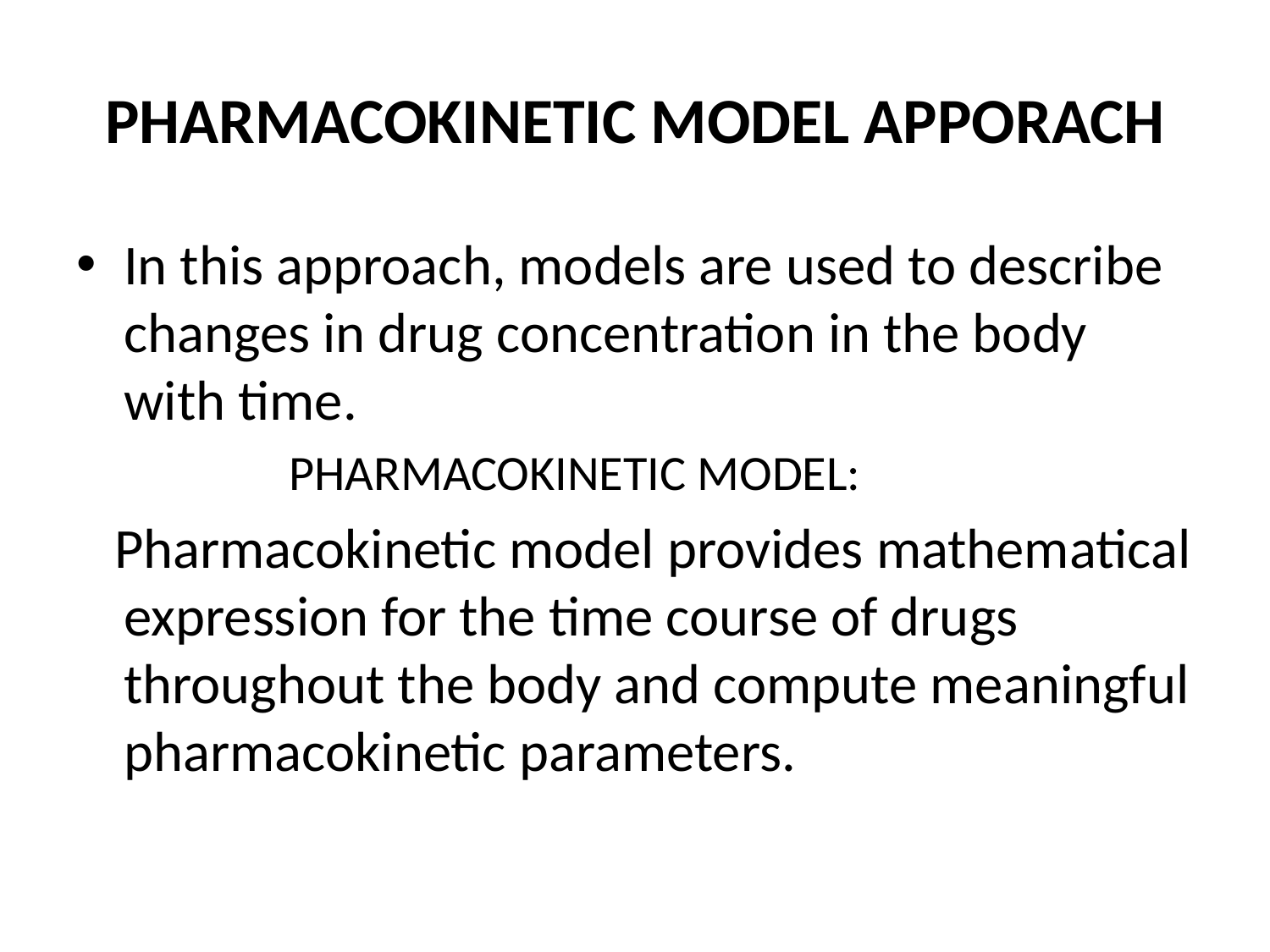

# PHARMACOKINETIC MODEL APPORACH
In this approach, models are used to describe changes in drug concentration in the body with time.
                   PHARMACOKINETIC MODEL:
   Pharmacokinetic model provides mathematical expression for the time course of drugs throughout the body and compute meaningful pharmacokinetic parameters.